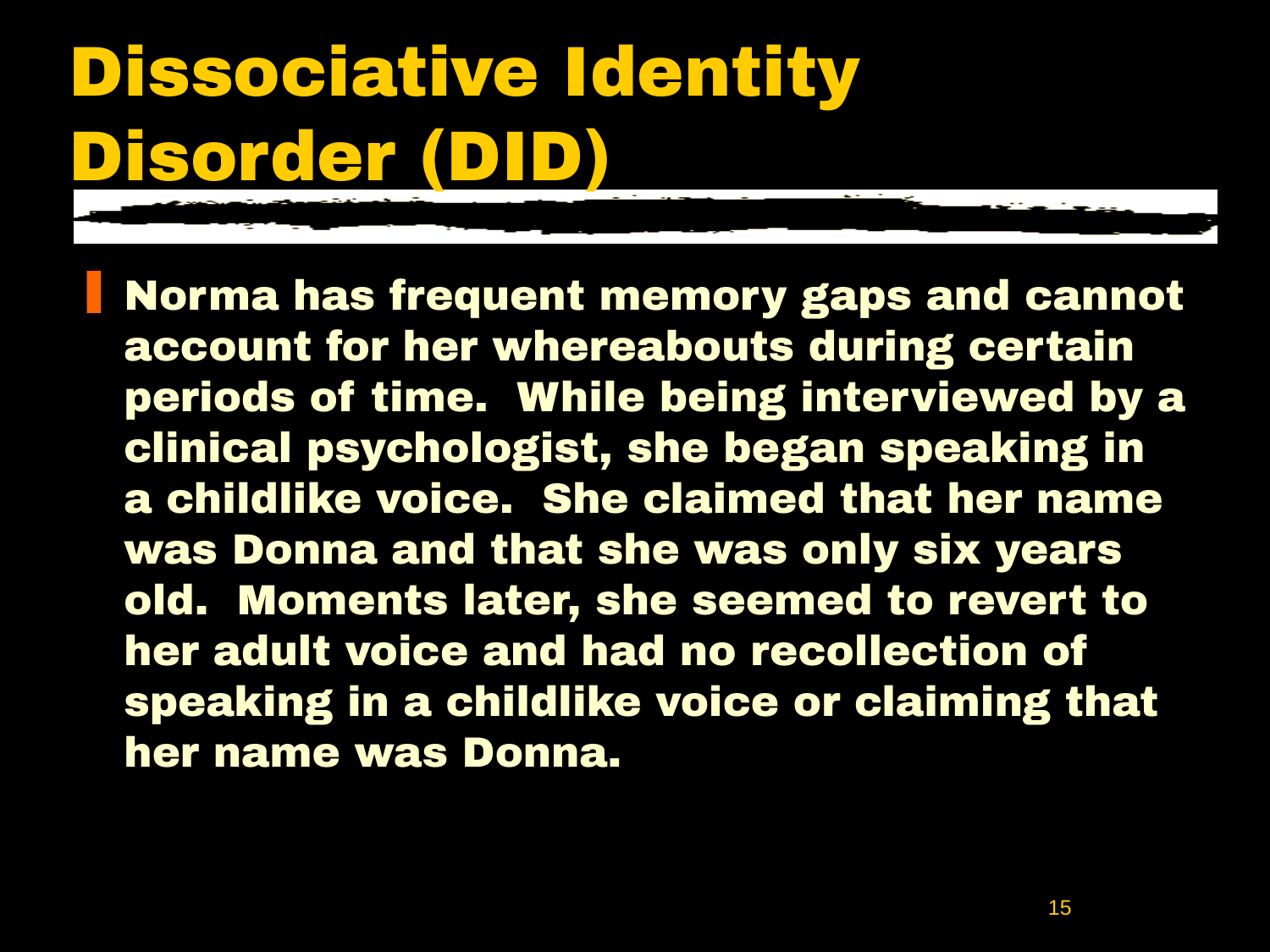

# Dissociative Identity Disorder (DID)
Norma has frequent memory gaps and cannot account for her whereabouts during certain periods of time.  While being interviewed by a clinical psychologist, she began speaking in a childlike voice.  She claimed that her name was Donna and that she was only six years old.  Moments later, she seemed to revert to her adult voice and had no recollection of speaking in a childlike voice or claiming that her name was Donna.